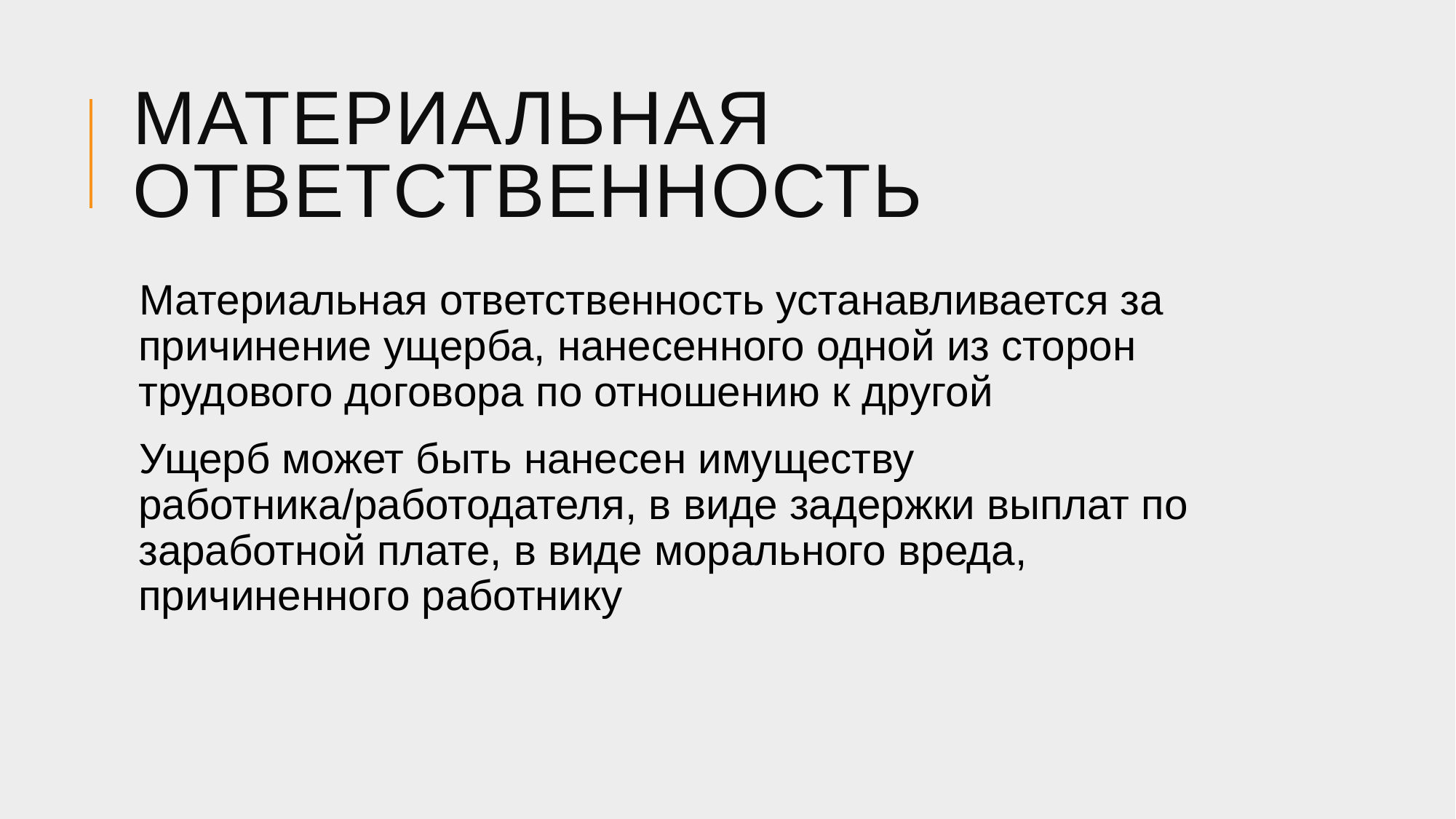

# Материальная ответственность
Материальная ответственность устанавливается за причинение ущерба, нанесенного одной из сторон трудового договора по отношению к другой
Ущерб может быть нанесен имуществу работника/работодателя, в виде задержки выплат по заработной плате, в виде морального вреда, причиненного работнику